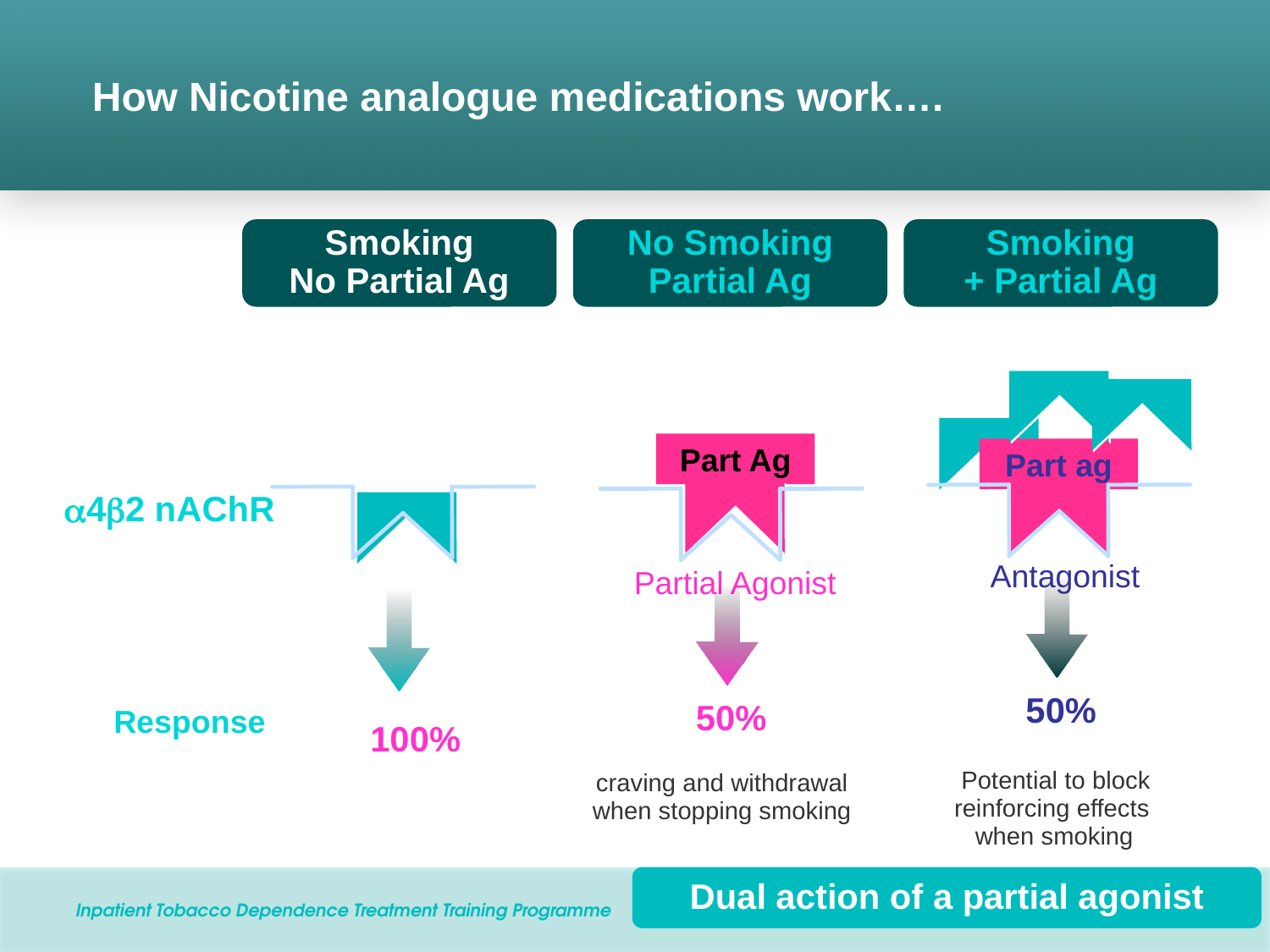

83
# How Nicotine analogue medications work….
Smoking
No Partial Ag
No Smoking
Partial Ag
Smoking
+ Partial Ag
Nicotine

Part Ag

Part ag

Nicotine

α4β2 nAChR

Antagonist

 Potential to block reinforcing effects
   when smoking
50%
Partial Agonist

Potential to relieve
craving and withdrawal
when stopping smoking
50%
Agonist

Response
100%
100%
Dual action of a partial agonist
Inpatient Tobacco Dependence Treatment Training Programme